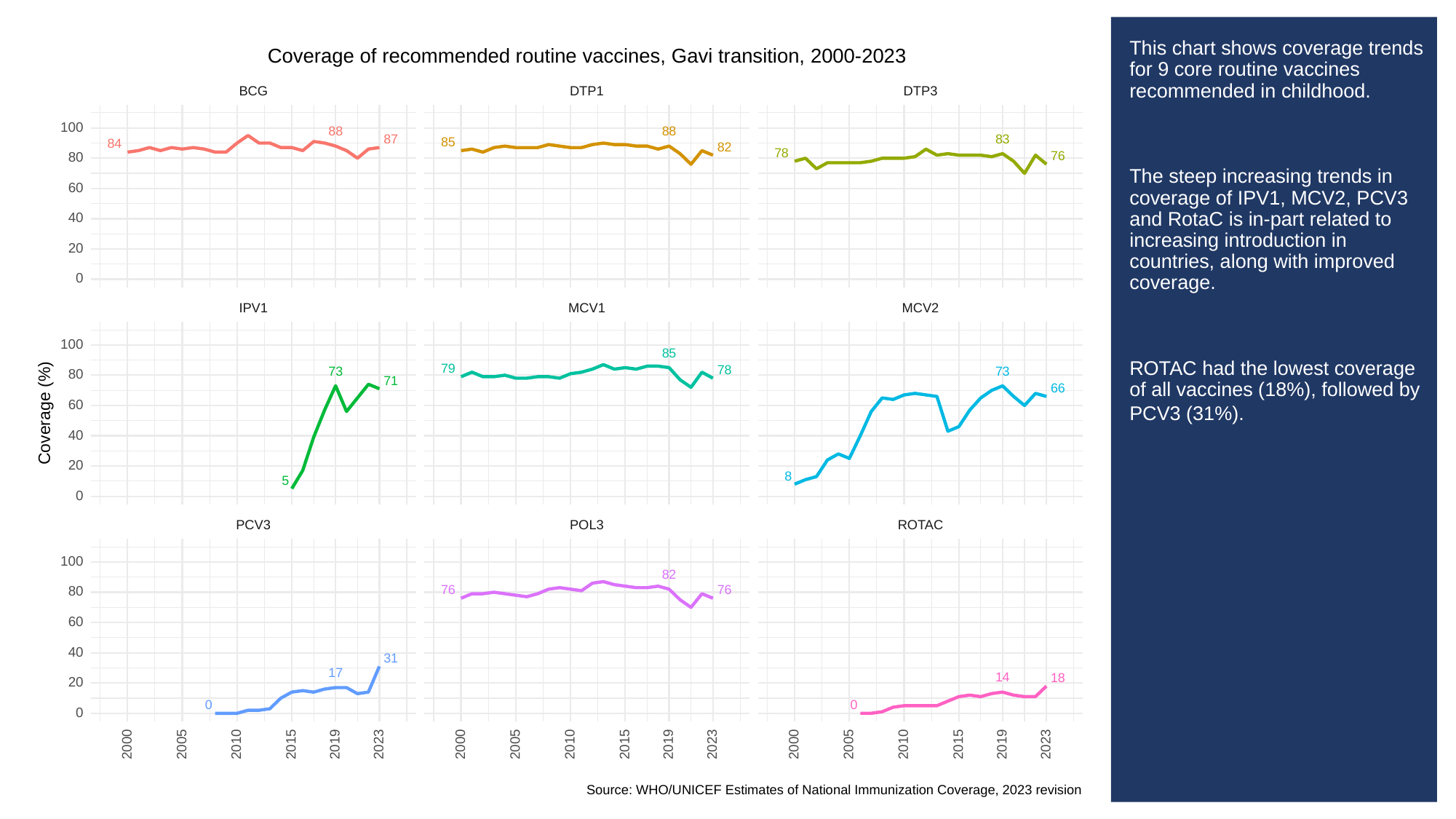

# This chart shows coverage trends for 9 core routine vaccines recommended in childhood.

The steep increasing trends in coverage of IPV1, MCV2, PCV3 and RotaC is in-part related to increasing introduction in countries, along with improved coverage.

ROTAC had the lowest coverage of all vaccines (18%), followed by
PCV3 (31%).

Coverage of recommended routine vaccines, Gavi transition, 2000-2023
BCG
DTP3
DTP1

100
88
88

83
87

85
84
82

78

76
80

60

40

20

0

MCV1
MCV2
IPV1

100

85

79

78
73
73
80

71
66

60
Coverage (%)

40

20

8
5

0

POL3
PCV3
ROTAC

100

82

76
76
80

60

40

31

17
14
18
20

0
0
0

2023
2023
2023
2000
2005
2010
2015
2019
2000
2005
2010
2015
2019
2000
2005
2010
2015
2019
Source: WHO/UNICEF Estimates of National Immunization Coverage, 2023 revision